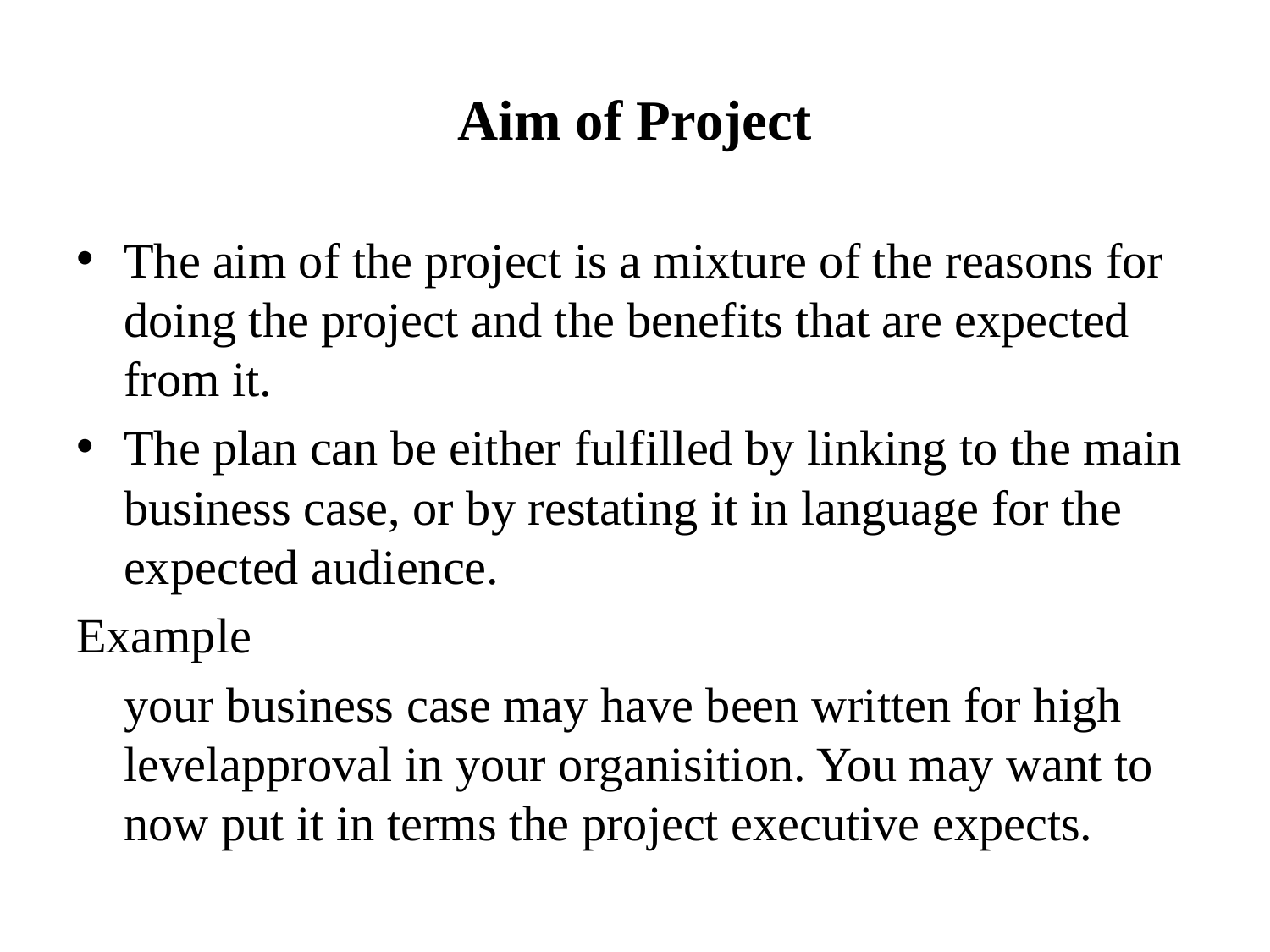

# Aim of Project
The aim of the project is a mixture of the reasons for doing the project and the benefits that are expected from it.
The plan can be either fulfilled by linking to the main business case, or by restating it in language for the expected audience.
Example
	your business case may have been written for high levelapproval in your organisition. You may want to now put it in terms the project executive expects.